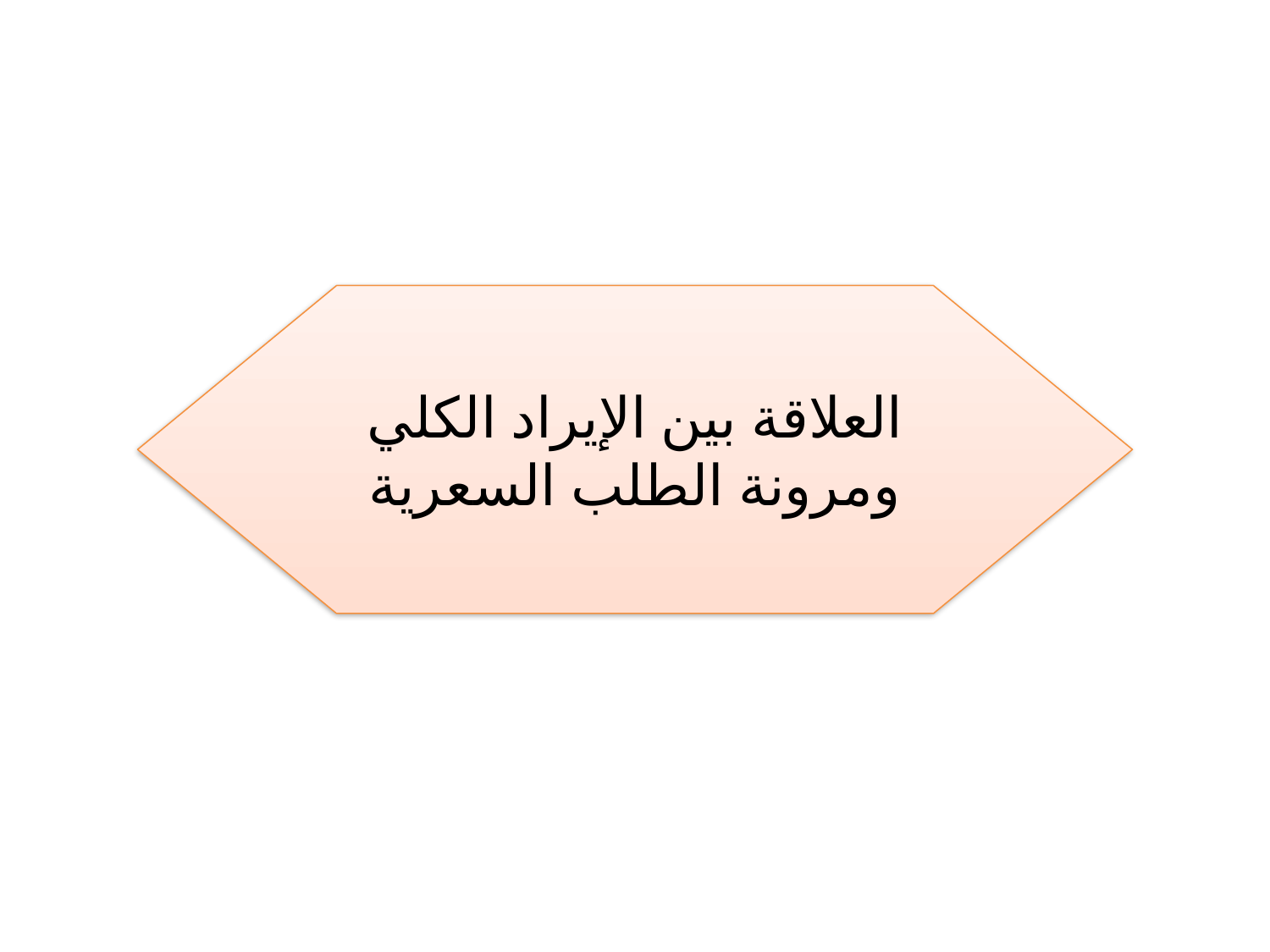

#
العلاقة بين الإيراد الكلي ومرونة الطلب السعرية